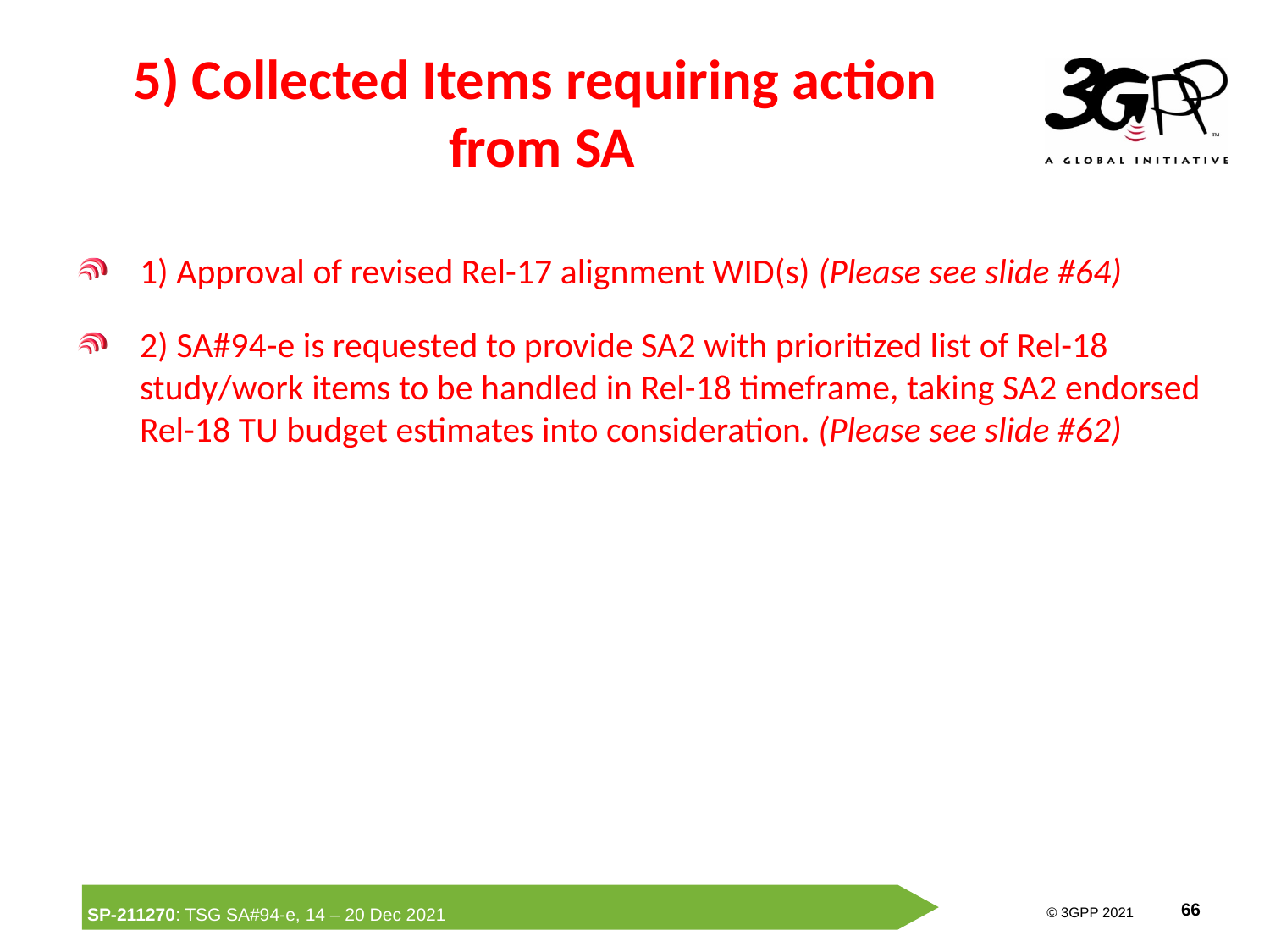

# 5) Collected Items requiring action from SA
1) Approval of revised Rel-17 alignment WID(s) (Please see slide #64)
2) SA#94-e is requested to provide SA2 with prioritized list of Rel-18 study/work items to be handled in Rel-18 timeframe, taking SA2 endorsed Rel-18 TU budget estimates into consideration. (Please see slide #62)